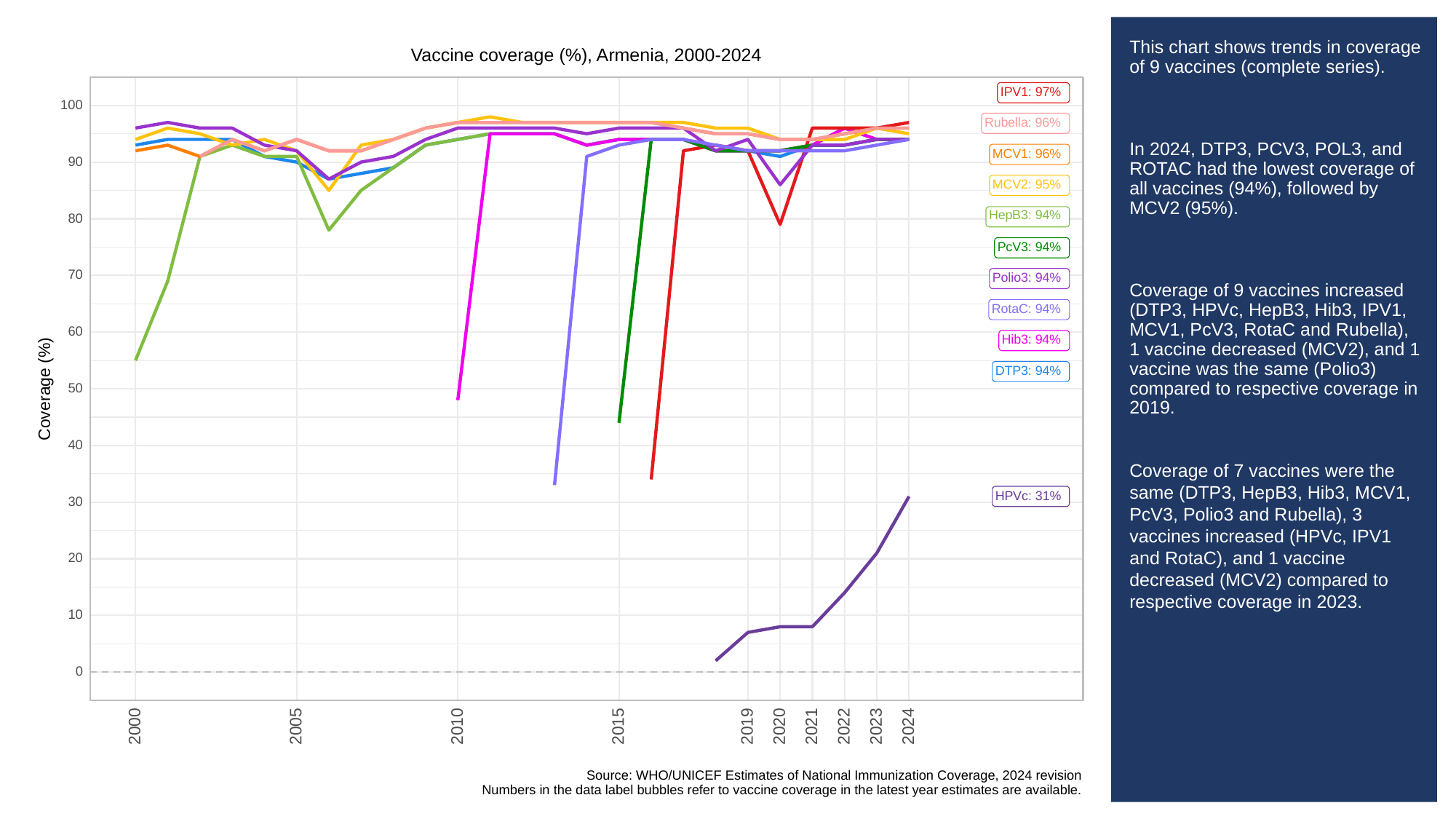

# This chart shows trends in coverage of 9 vaccines (complete series).

In 2024, DTP3, PCV3, POL3, and ROTAC had the lowest coverage of all vaccines (94%), followed by MCV2 (95%).

Coverage of 9 vaccines increased (DTP3, HPVc, HepB3, Hib3, IPV1, MCV1, PcV3, RotaC and Rubella), 1 vaccine decreased (MCV2), and 1 vaccine was the same (Polio3) compared to respective coverage in 2019.

Coverage of 7 vaccines were the same (DTP3, HepB3, Hib3, MCV1, PcV3, Polio3 and Rubella), 3 vaccines increased (HPVc, IPV1 and RotaC), and 1 vaccine decreased (MCV2) compared to respective coverage in 2023.

Vaccine coverage (%), Armenia, 2000-2024

IPV1: 97%

100

Rubella: 96%

MCV1: 96%
90

MCV2: 95%

HepB3: 94%
80

PcV3: 94%

70
Polio3: 94%

RotaC: 94%
60

Hib3: 94%

DTP3: 94%
Coverage (%)
50

40

HPVc: 31%

30

20

10

0

2023
2000
2005
2010
2015
2019
2020
2021
2022
2024
Source: WHO/UNICEF Estimates of National Immunization Coverage, 2024 revision
Numbers in the data label bubbles refer to vaccine coverage in the latest year estimates are available.